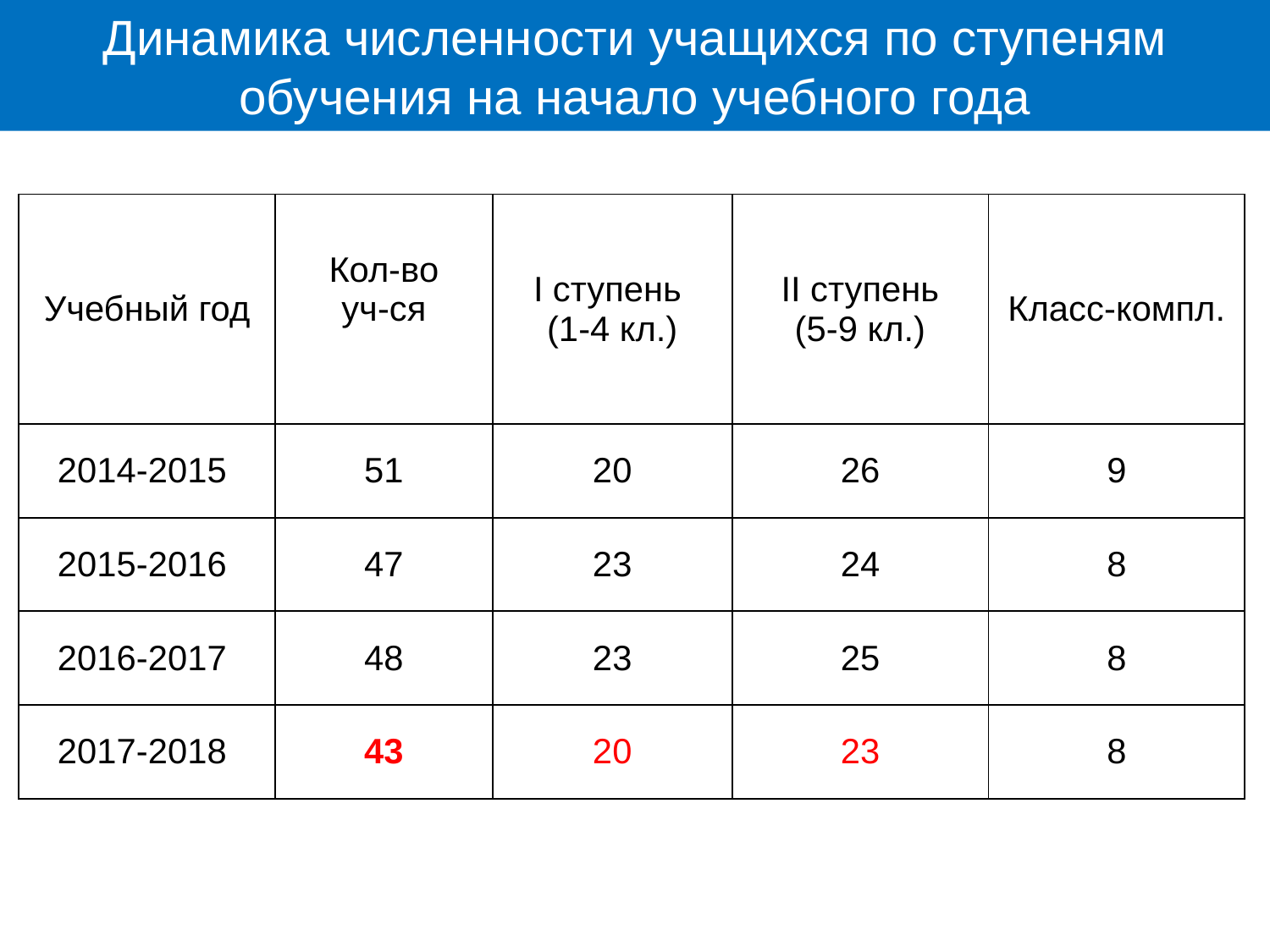

Динамика численности учащихся по ступеням обучения на начало учебного года
| Учебный год | Кол-во уч-ся | I ступень (1-4 кл.) | II ступень (5-9 кл.) | Класс-компл. |
| --- | --- | --- | --- | --- |
| 2014-2015 | 51 | 20 | 26 | 9 |
| 2015-2016 | 47 | 23 | 24 | 8 |
| 2016-2017 | 48 | 23 | 25 | 8 |
| 2017-2018 | 43 | 20 | 23 | 8 |